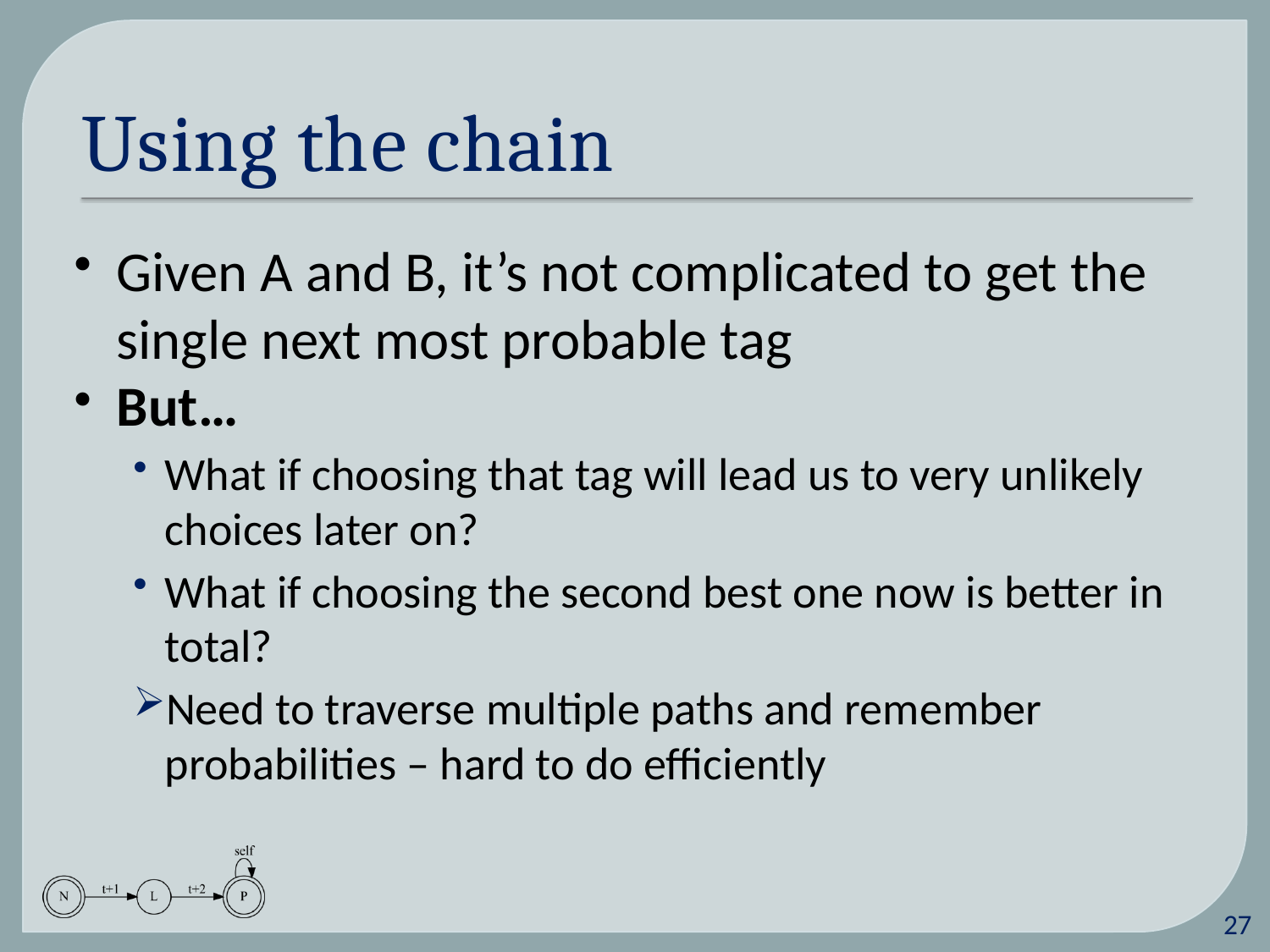

# Using the chain
Given A and B, it’s not complicated to get the single next most probable tag
But…
What if choosing that tag will lead us to very unlikely choices later on?
What if choosing the second best one now is better in total?
Need to traverse multiple paths and remember probabilities – hard to do efficiently

27